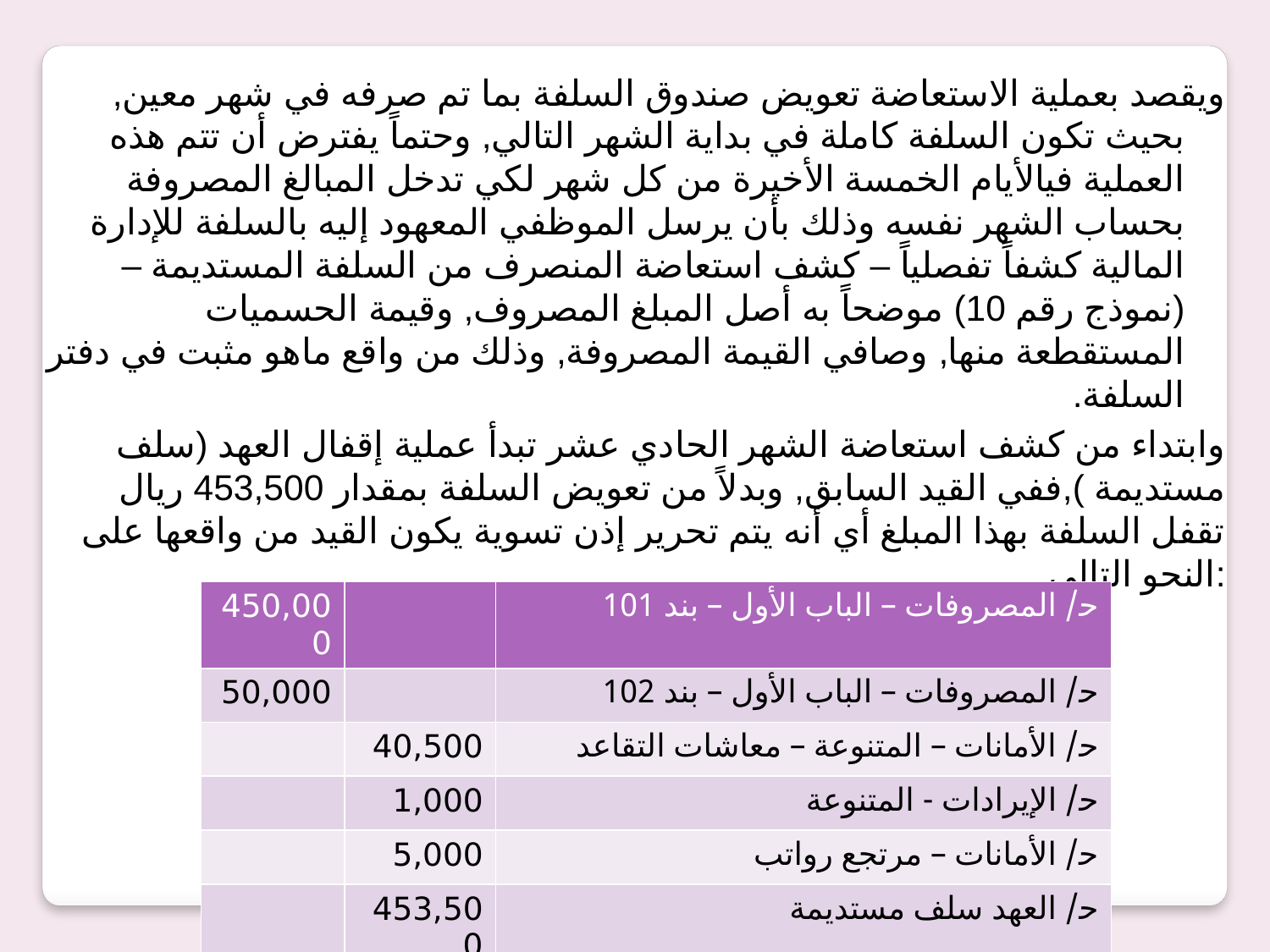

ويقصد بعملية الاستعاضة تعويض صندوق السلفة بما تم صرفه في شهر معين, بحيث تكون السلفة كاملة في بداية الشهر التالي, وحتماً يفترض أن تتم هذه العملية فيالأيام الخمسة الأخيرة من كل شهر لكي تدخل المبالغ المصروفة بحساب الشهر نفسه وذلك بأن يرسل الموظفي المعهود إليه بالسلفة للإدارة المالية كشفاً تفصلياً – كشف استعاضة المنصرف من السلفة المستديمة – (نموذج رقم 10) موضحاً به أصل المبلغ المصروف, وقيمة الحسميات المستقطعة منها, وصافي القيمة المصروفة, وذلك من واقع ماهو مثبت في دفتر السلفة.
 وابتداء من كشف استعاضة الشهر الحادي عشر تبدأ عملية إقفال العهد (سلف مستديمة ),ففي القيد السابق, وبدلاً من تعويض السلفة بمقدار 453,500 ريال تقفل السلفة بهذا المبلغ أي أنه يتم تحرير إذن تسوية يكون القيد من واقعها على النحو التالي:

| 450,000 |  | ﺣ/ المصروفات – الباب الأول – بند 101 |
| --- | --- | --- |
| 50,000 |  | ﺣ/ المصروفات – الباب الأول – بند 102 |
|  | 40,500 | ﺣ/ الأمانات – المتنوعة – معاشات التقاعد |
|  | 1,000 | ﺣ/ الإيرادات - المتنوعة |
|  | 5,000 | ﺣ/ الأمانات – مرتجع رواتب |
|  | 453,500 | ﺣ/ العهد سلف مستديمة |